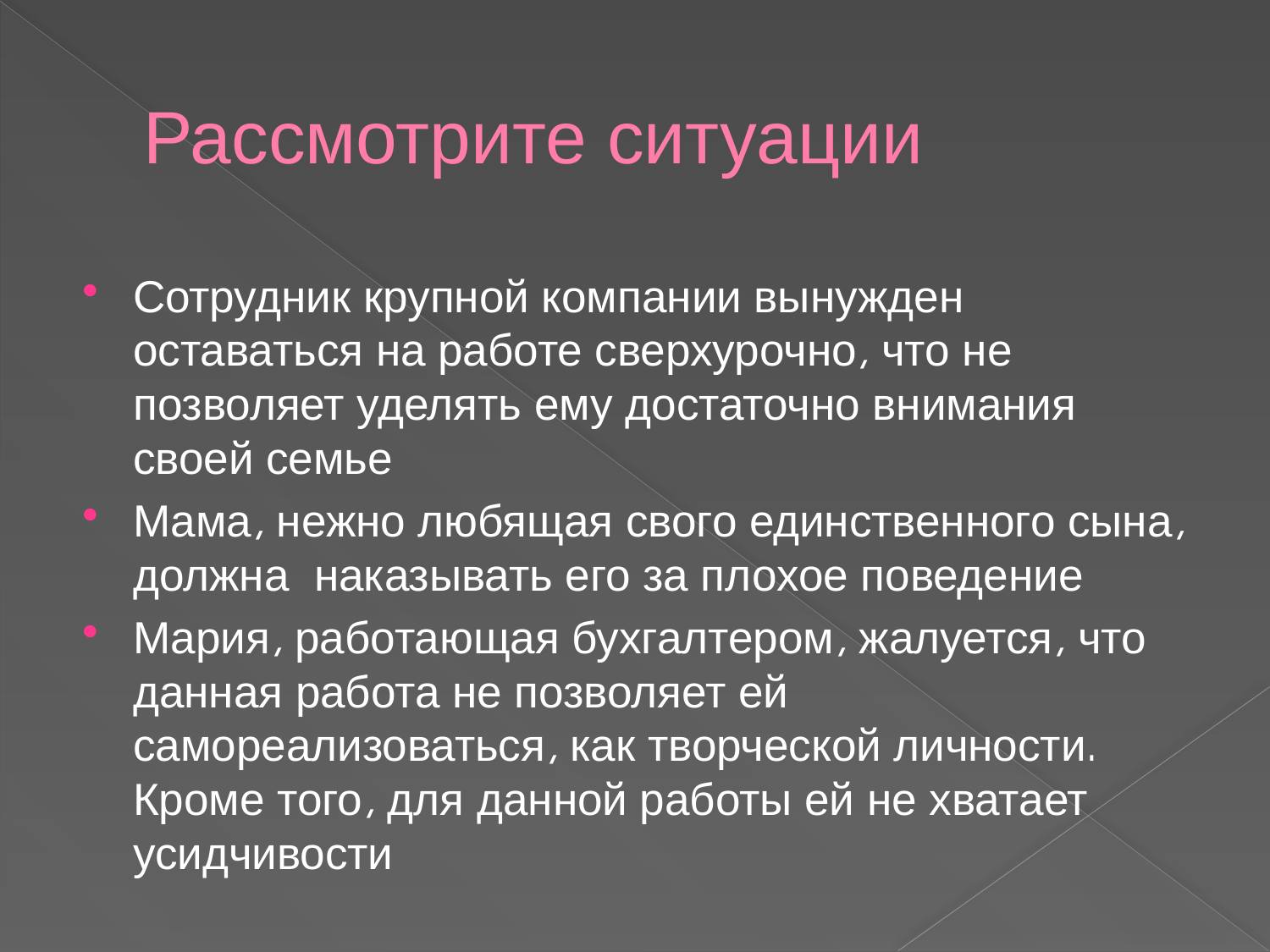

# Рассмотрите ситуации
Сотрудник крупной компании вынужден оставаться на работе сверхурочно, что не позволяет уделять ему достаточно внимания своей семье
Мама, нежно любящая свого единственного сына, должна  наказывать его за плохое поведение
Мария, работающая бухгалтером, жалуется, что данная работа не позволяет ей самореализоваться, как творческой личности. Кроме того, для данной работы ей не хватает усидчивости